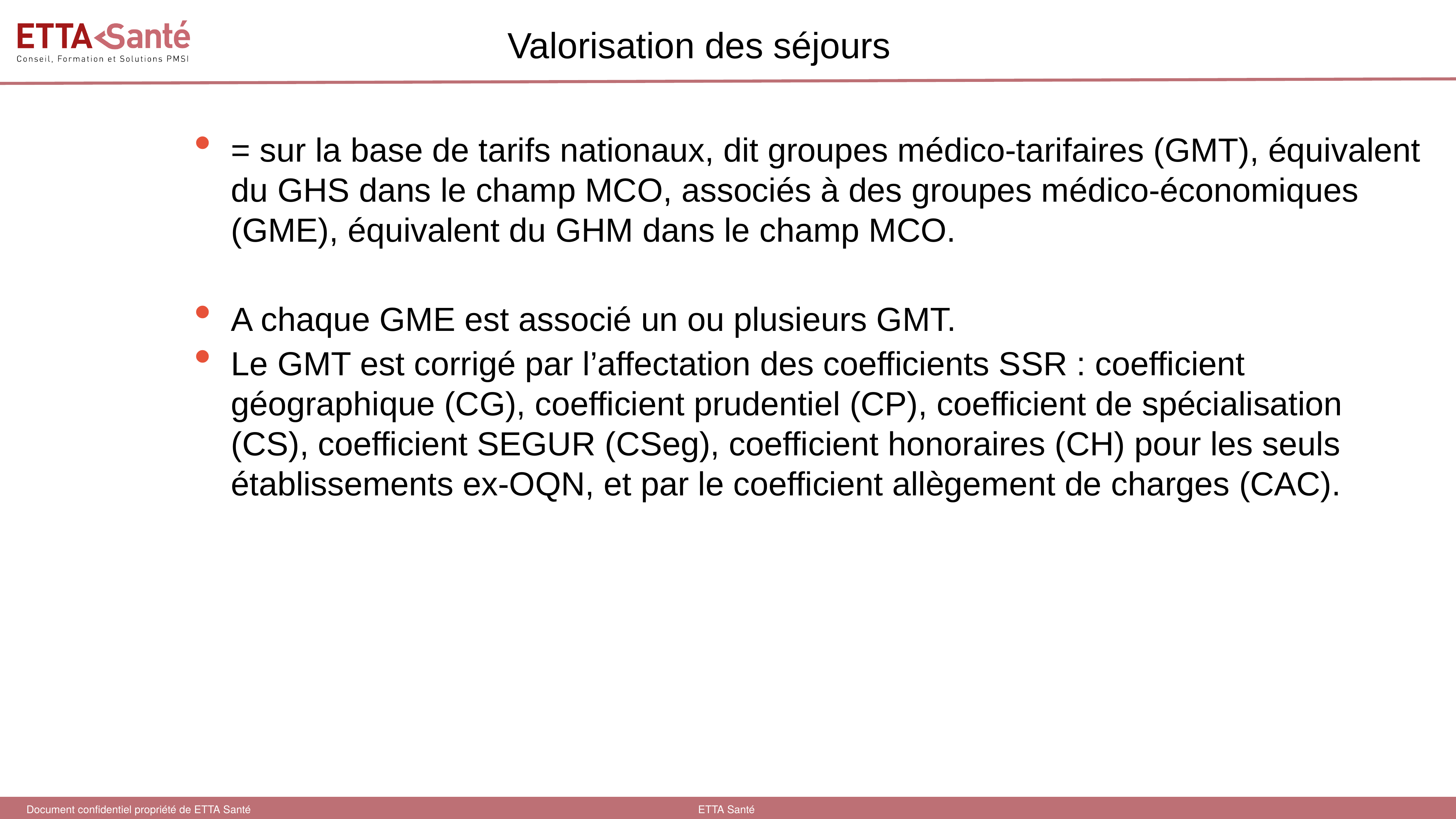

# Valorisation des séjours
= sur la base de tarifs nationaux, dit groupes médico-tarifaires (GMT), équivalent du GHS dans le champ MCO, associés à des groupes médico-économiques (GME), équivalent du GHM dans le champ MCO.

A chaque GME est associé un ou plusieurs GMT.
Le GMT est corrigé par l’affectation des coefficients SSR : coefficient géographique (CG), coefficient prudentiel (CP), coefficient de spécialisation (CS), coefficient SEGUR (CSeg), coefficient honoraires (CH) pour les seuls établissements ex-OQN, et par le coefficient allègement de charges (CAC).